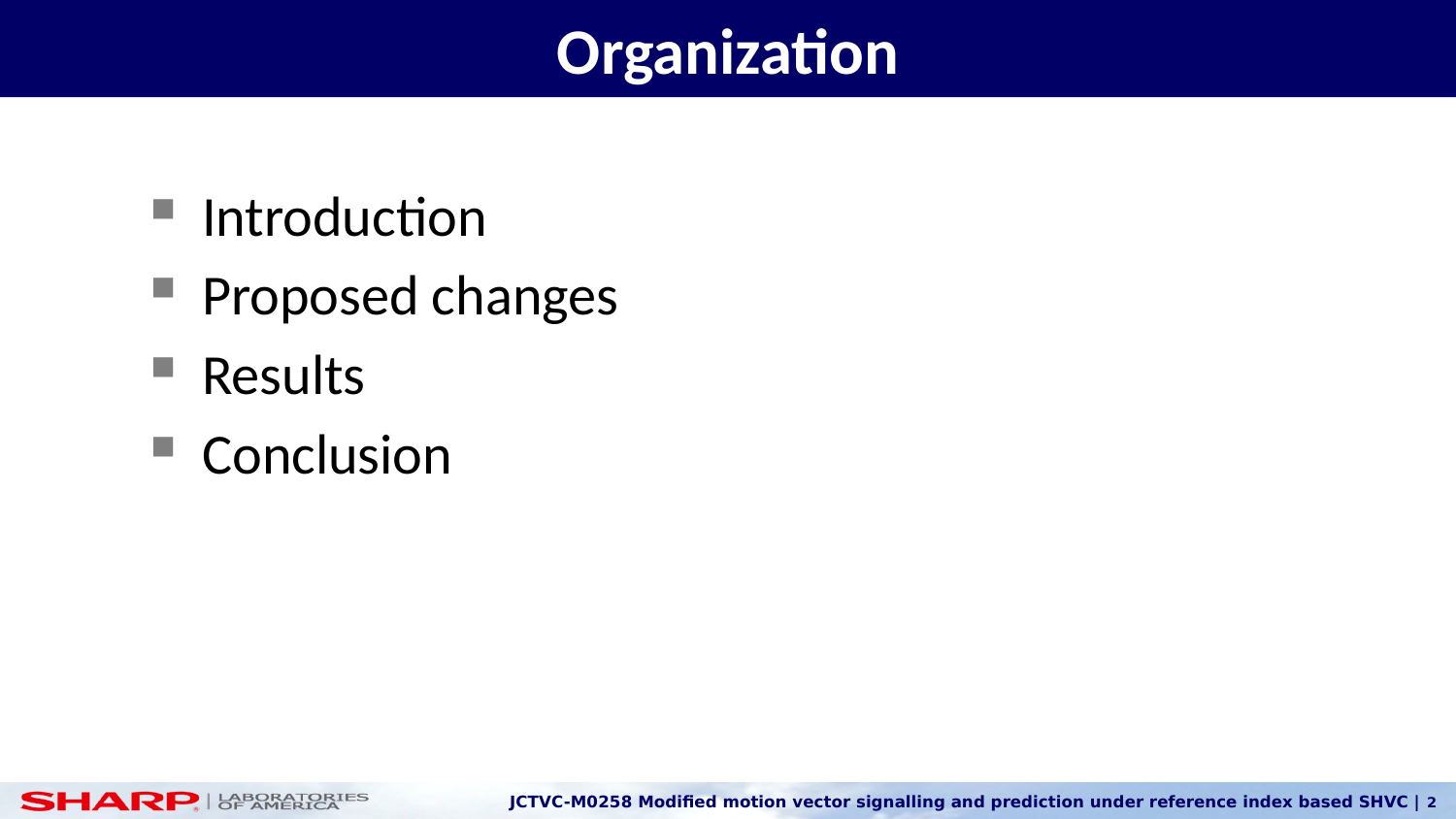

# Organization
Introduction
Proposed changes
Results
Conclusion